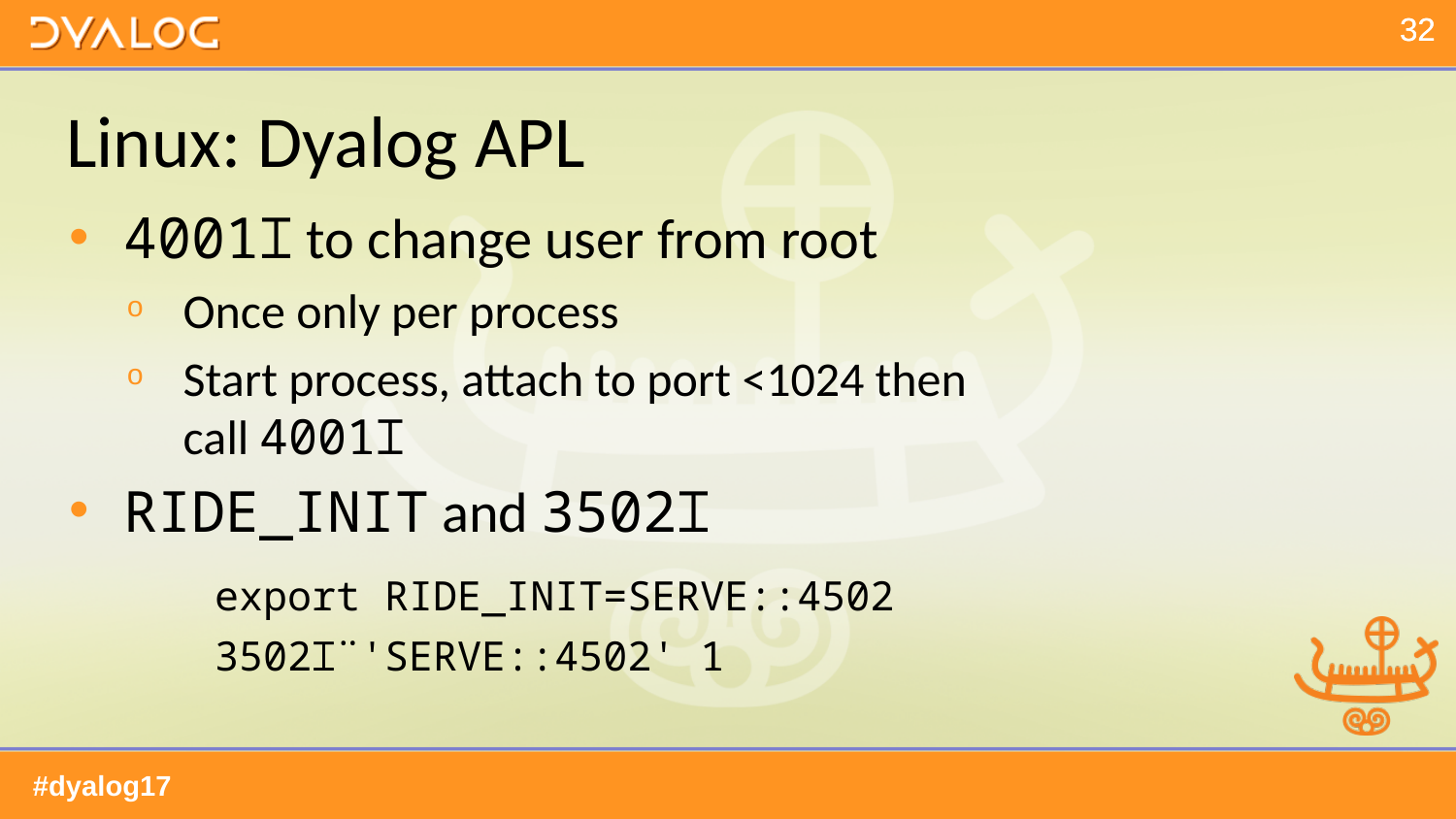

# Linux: Dyalog APL

4001⌶ to change user from root
Once only per process
Start process, attach to port <1024 then call 4001⌶
RIDE_INIT and 3502⌶
	export RIDE_INIT=SERVE::4502
	3502⌶¨'SERVE::4502' 1